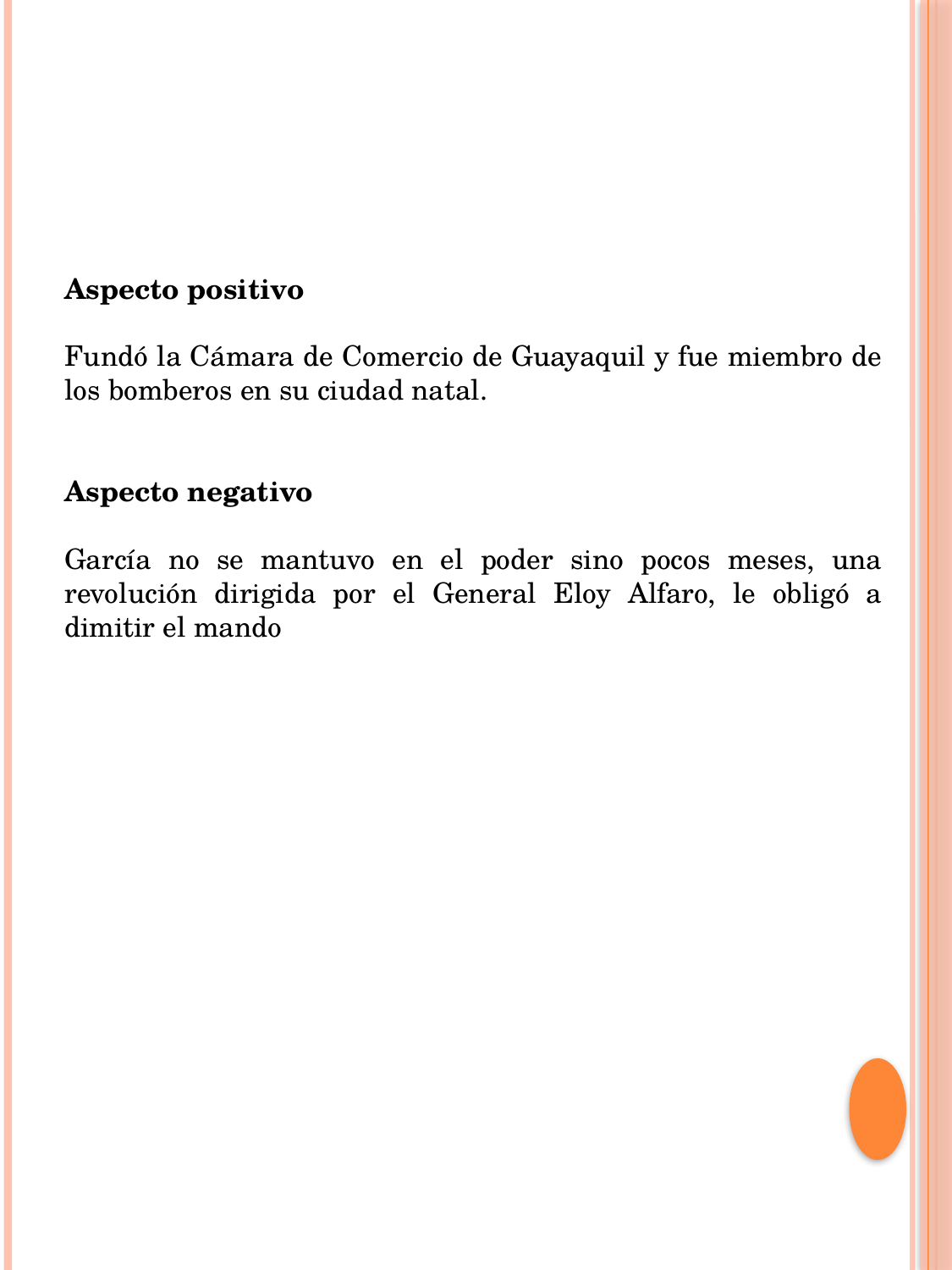

Aspecto positivo

Fundó la Cámara de Comercio de Guayaquil y fue miembro de los bomberos en su ciudad natal.

Aspecto negativo

García no se mantuvo en el poder sino pocos meses, una revolución dirigida por el General Eloy Alfaro, le obligó a dimitir el mando